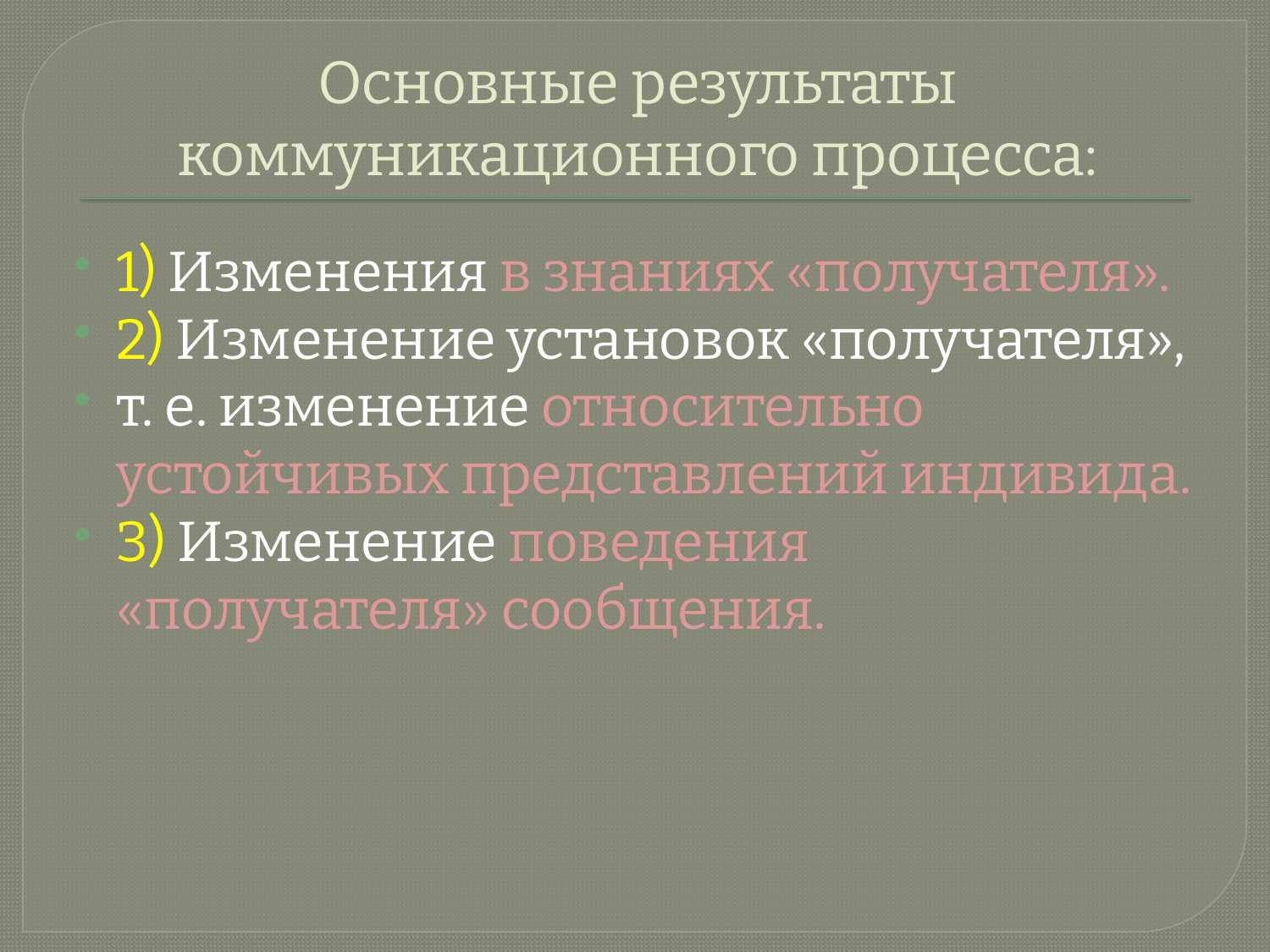

# Основные результаты коммуникационного процесса:
1) Изменения в знаниях «получателя».
2) Изменение установок «получателя»,
т. е. изменение относительно устойчивых представлений индивида.
3) Изменение поведения «получателя» сообщения.